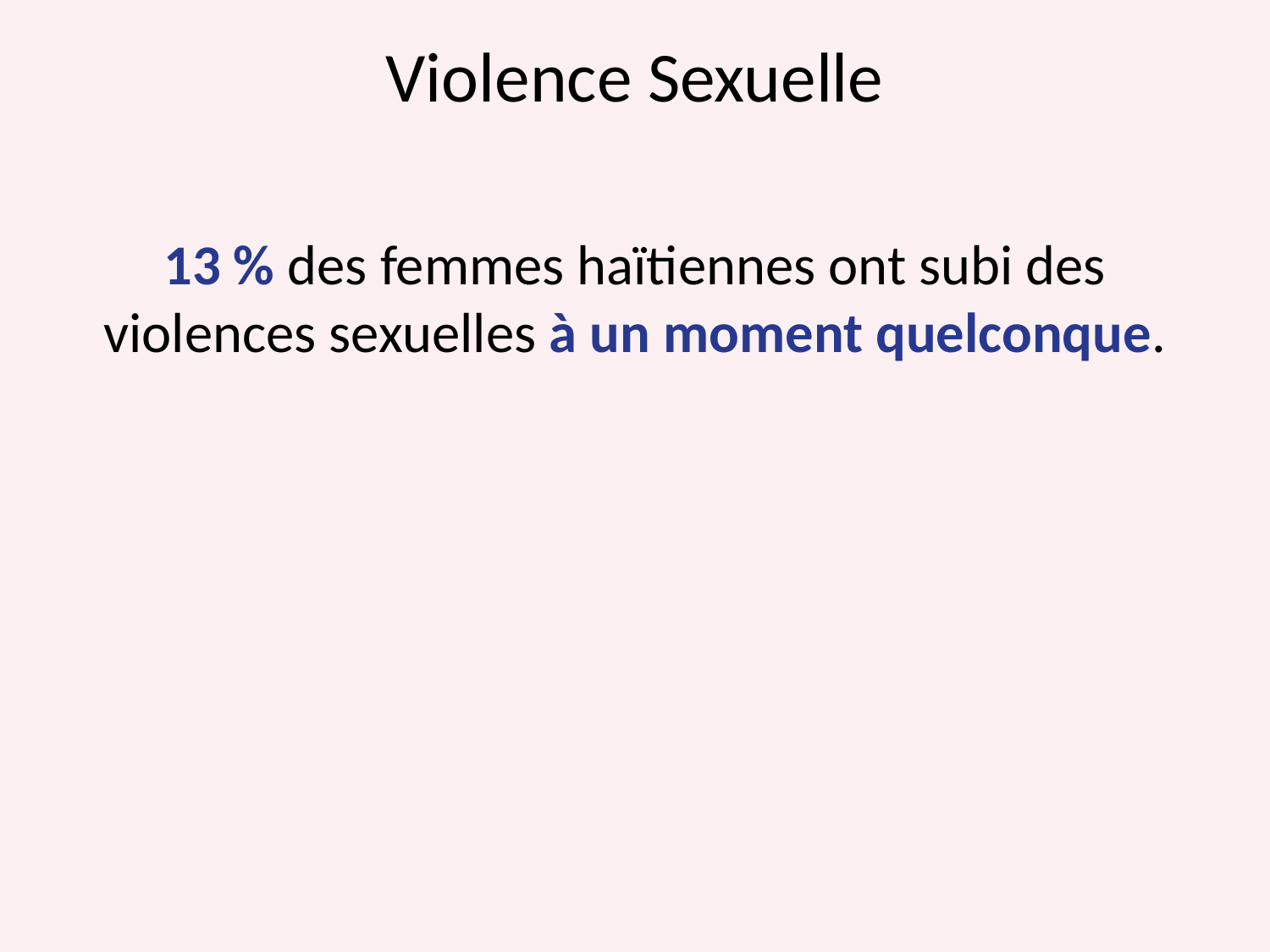

# Violence Sexuelle
13 % des femmes haïtiennes ont subi des violences sexuelles à un moment quelconque.